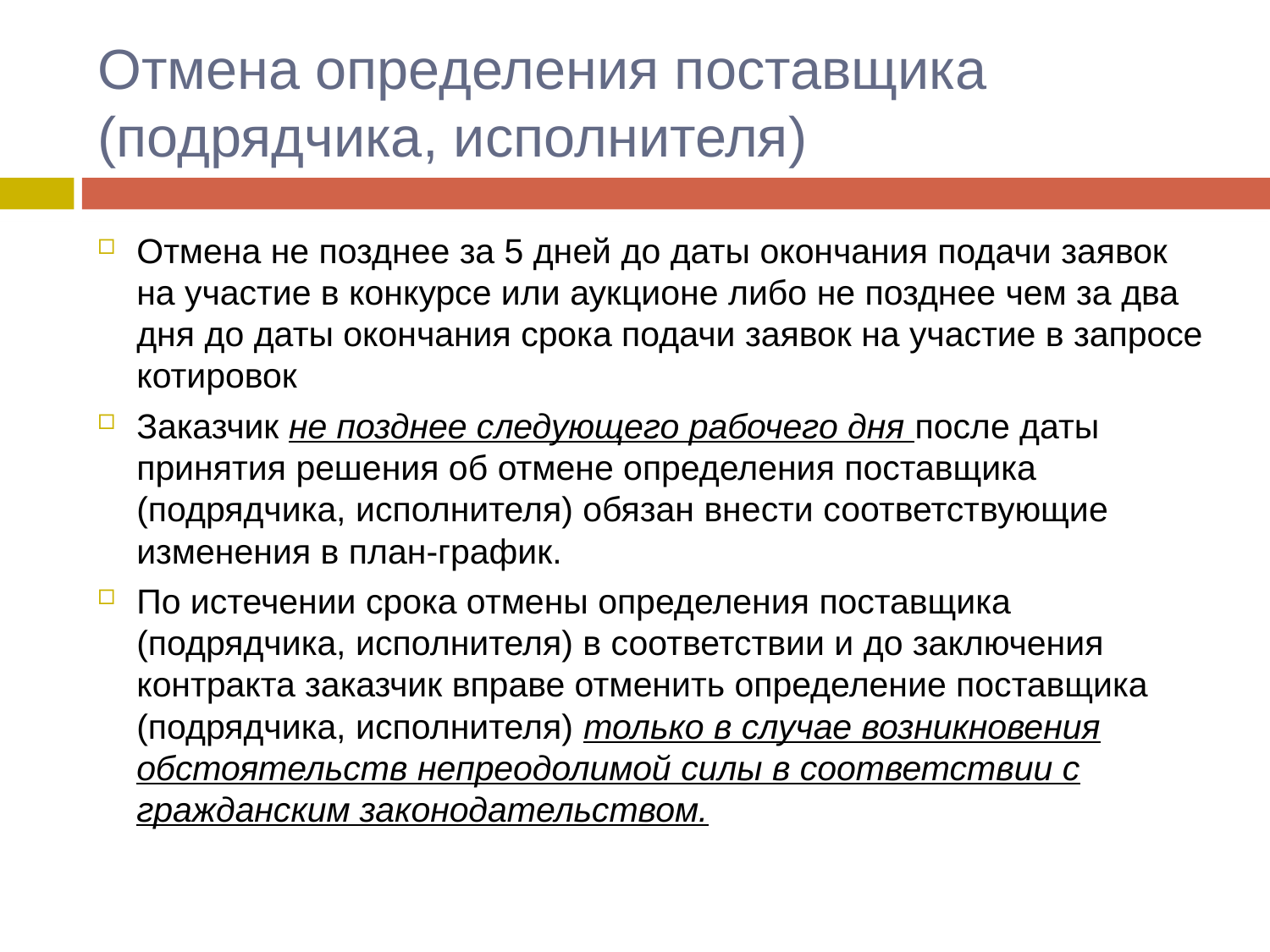

# Отмена определения поставщика (подрядчика, исполнителя)
Отмена не позднее за 5 дней до даты окончания подачи заявок на участие в конкурсе или аукционе либо не позднее чем за два дня до даты окончания срока подачи заявок на участие в запросе котировок
Заказчик не позднее следующего рабочего дня после даты принятия решения об отмене определения поставщика (подрядчика, исполнителя) обязан внести соответствующие изменения в план-график.
По истечении срока отмены определения поставщика (подрядчика, исполнителя) в соответствии и до заключения контракта заказчик вправе отменить определение поставщика (подрядчика, исполнителя) только в случае возникновения обстоятельств непреодолимой силы в соответствии с гражданским законодательством.